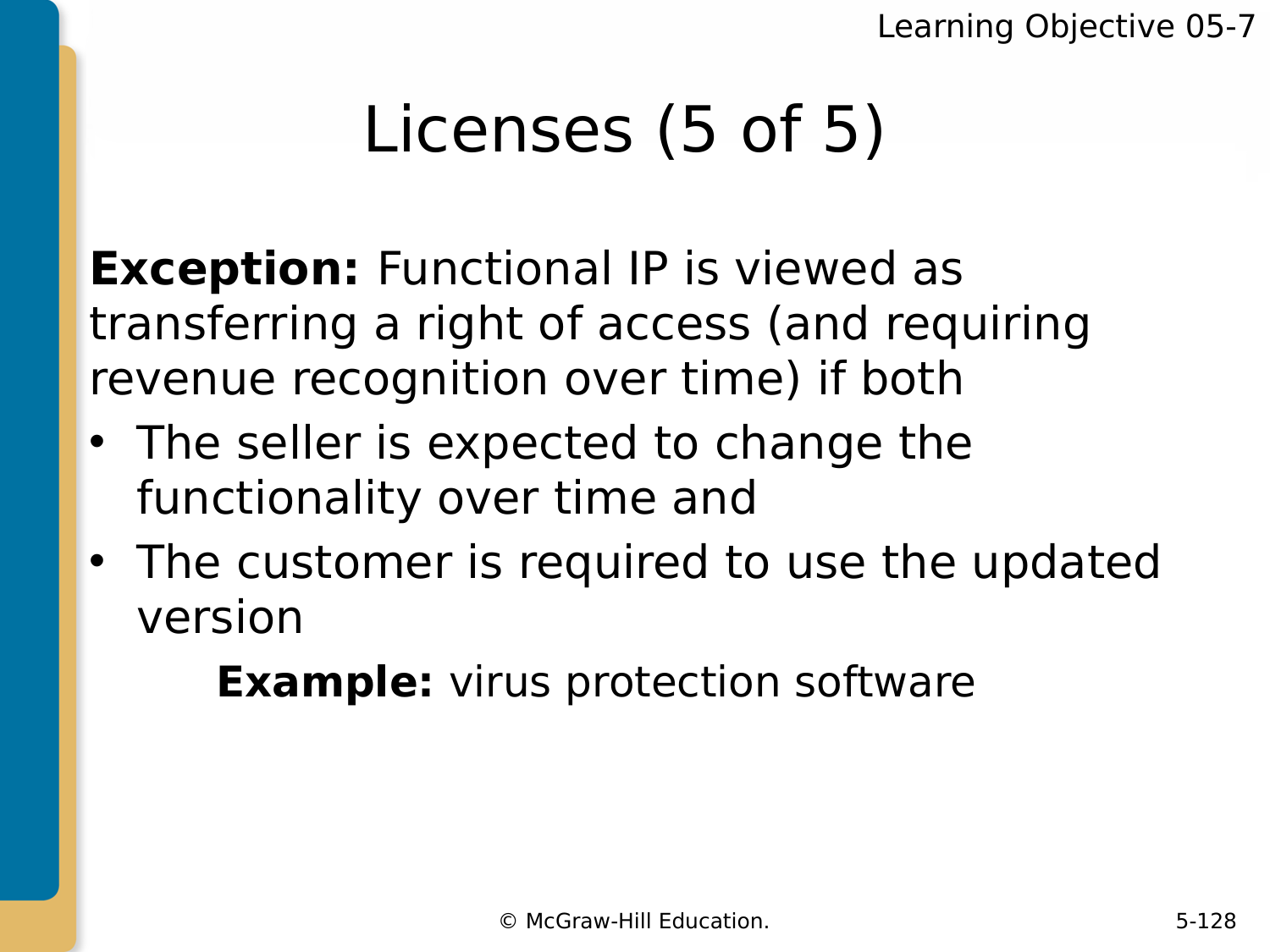

Learning Objective 05-7
# Licenses (5 of 5)
Exception: Functional IP is viewed as transferring a right of access (and requiring revenue recognition over time) if both
The seller is expected to change the functionality over time and
The customer is required to use the updated version
	Example: virus protection software